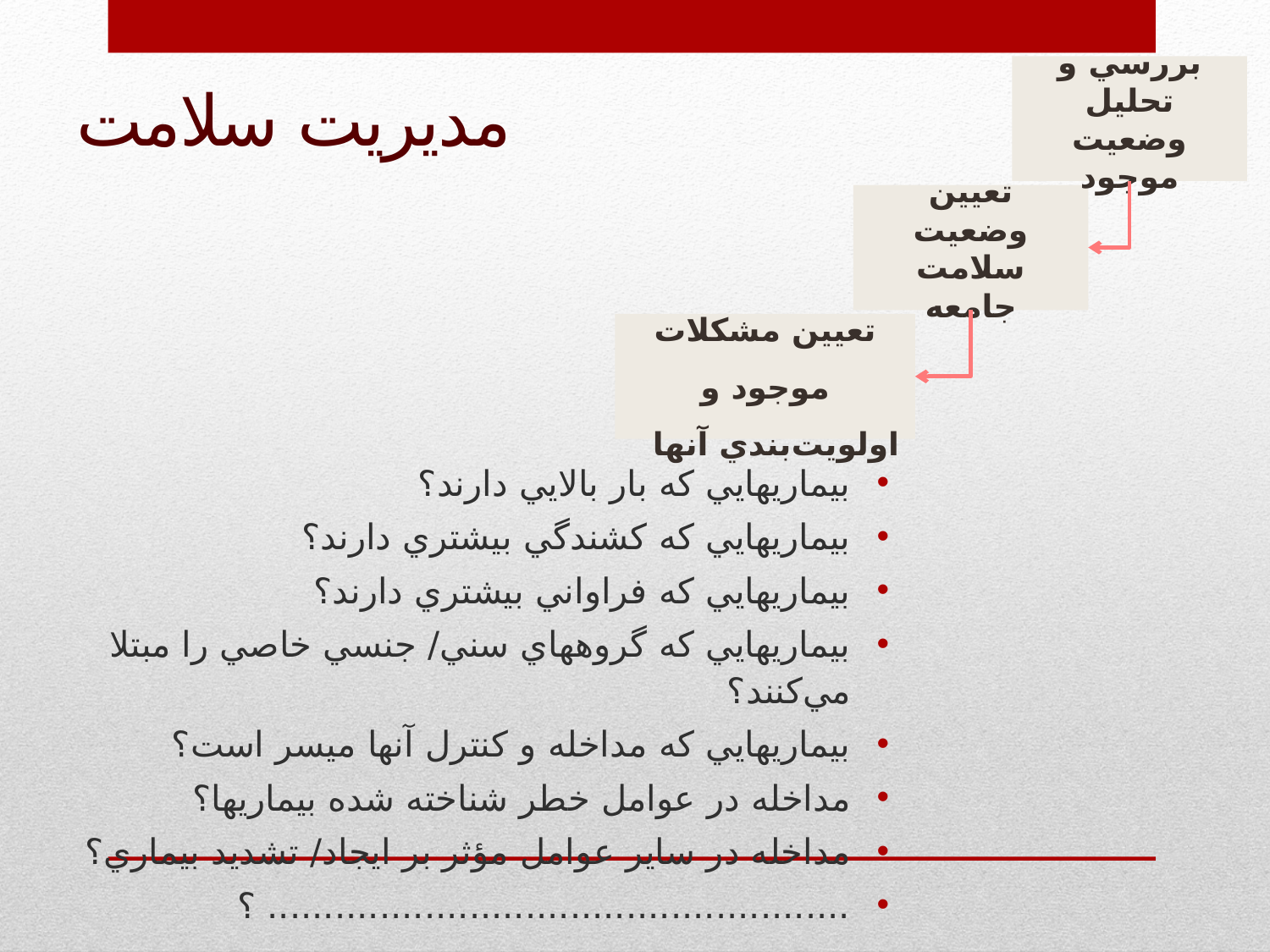

مديريت سلامت
بررسي و تحليل وضعيت موجود
تعيين وضعيت سلامت جامعه
تعيين مشكلات موجود و اولويت‌بندي آنها
بيماريهايي كه بار بالايي دارند؟
بيماريهايي كه كشندگي بيشتري دارند؟
بيماريهايي كه فراواني بيشتري دارند؟
بيماريهايي كه گروههاي سني/ جنسي خاصي را مبتلا مي‌كنند؟
بيماريهايي كه مداخله و كنترل آنها ميسر است؟
مداخله در عوامل خطر شناخته شده بيماريها؟
مداخله در ساير عوامل مؤثر بر ايجاد/ تشديد بيماري؟
.................................................... ؟